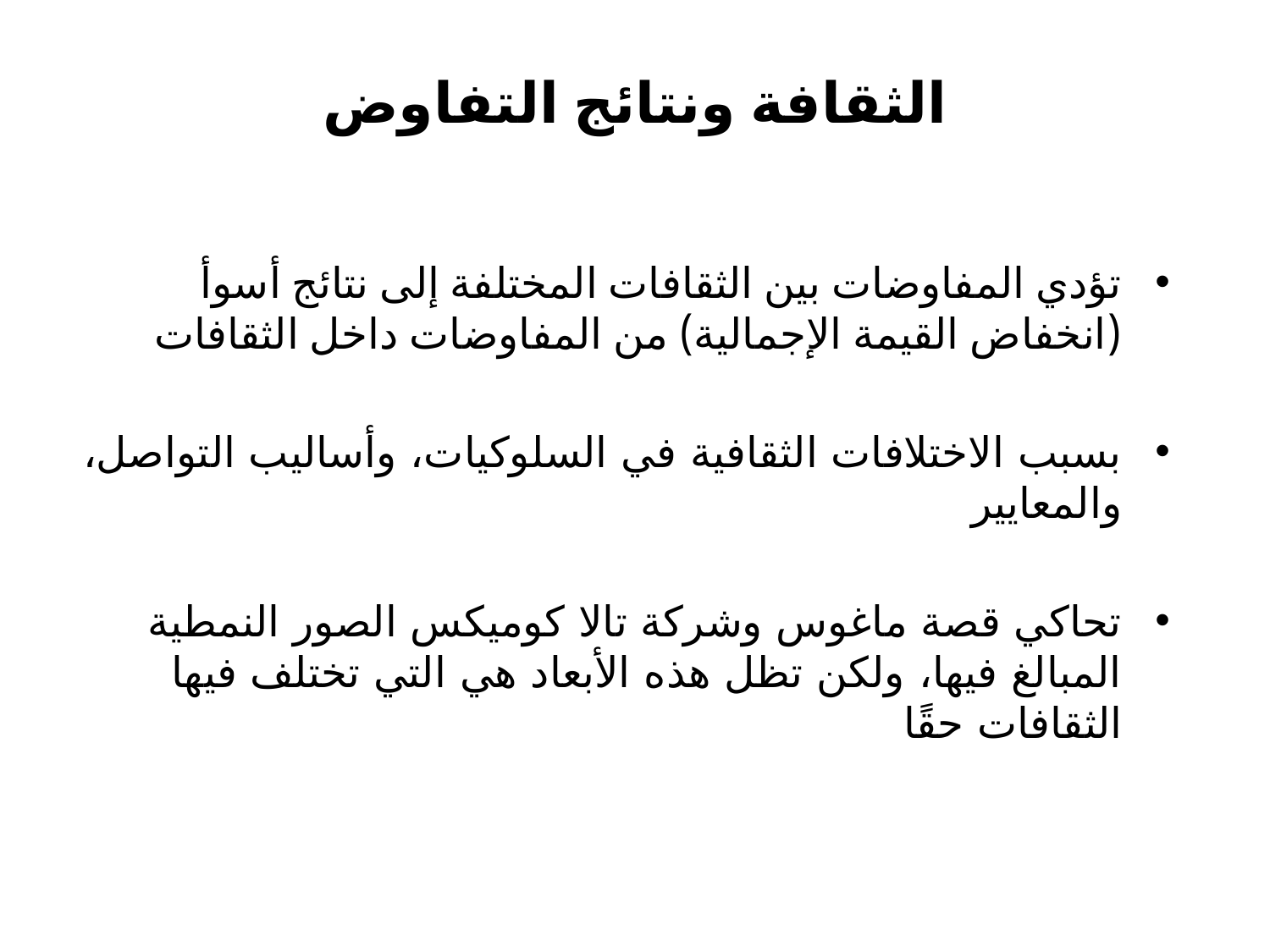

# الثقافة ونتائج التفاوض
تؤدي المفاوضات بين الثقافات المختلفة إلى نتائج أسوأ (انخفاض القيمة الإجمالية) من المفاوضات داخل الثقافات

بسبب الاختلافات الثقافية في السلوكيات، وأساليب التواصل، والمعايير

تحاكي قصة ماغوس وشركة تالا كوميكس الصور النمطية المبالغ فيها، ولكن تظل هذه الأبعاد هي التي تختلف فيها الثقافات حقًا